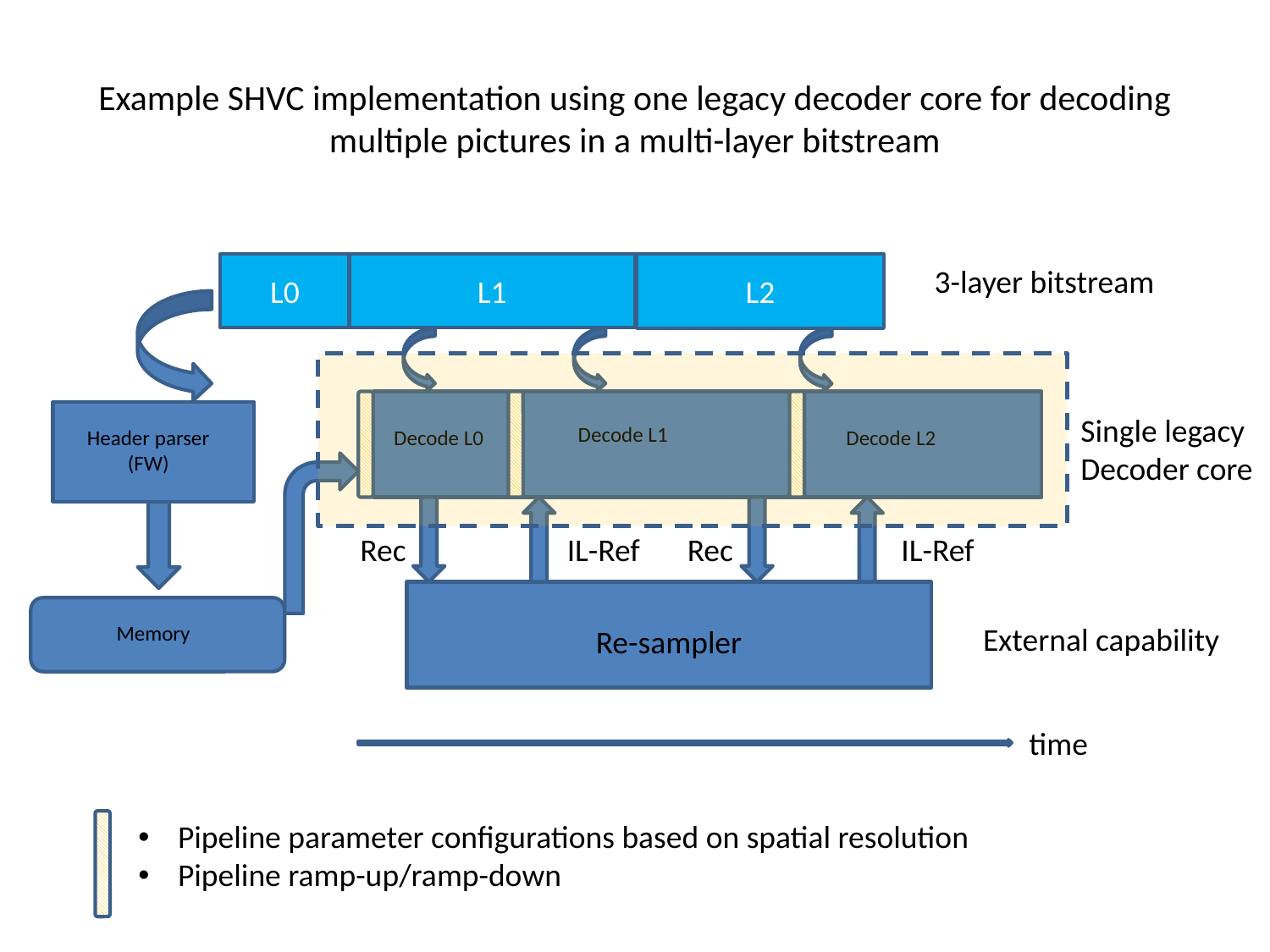

# Example SHVC implementation using one legacy decoder core for decoding multiple pictures in a multi-layer bitstream
L0
L1
L2
3-layer bitstream

Single legacy
Decoder core
Decode L1

Decode L2

Header parser (FW)
Decode L0

IL-Ref
Rec
Rec
IL-Ref

Memory
External capability
Re-sampler
time

Pipeline parameter configurations based on spatial resolution
Pipeline ramp-up/ramp-down